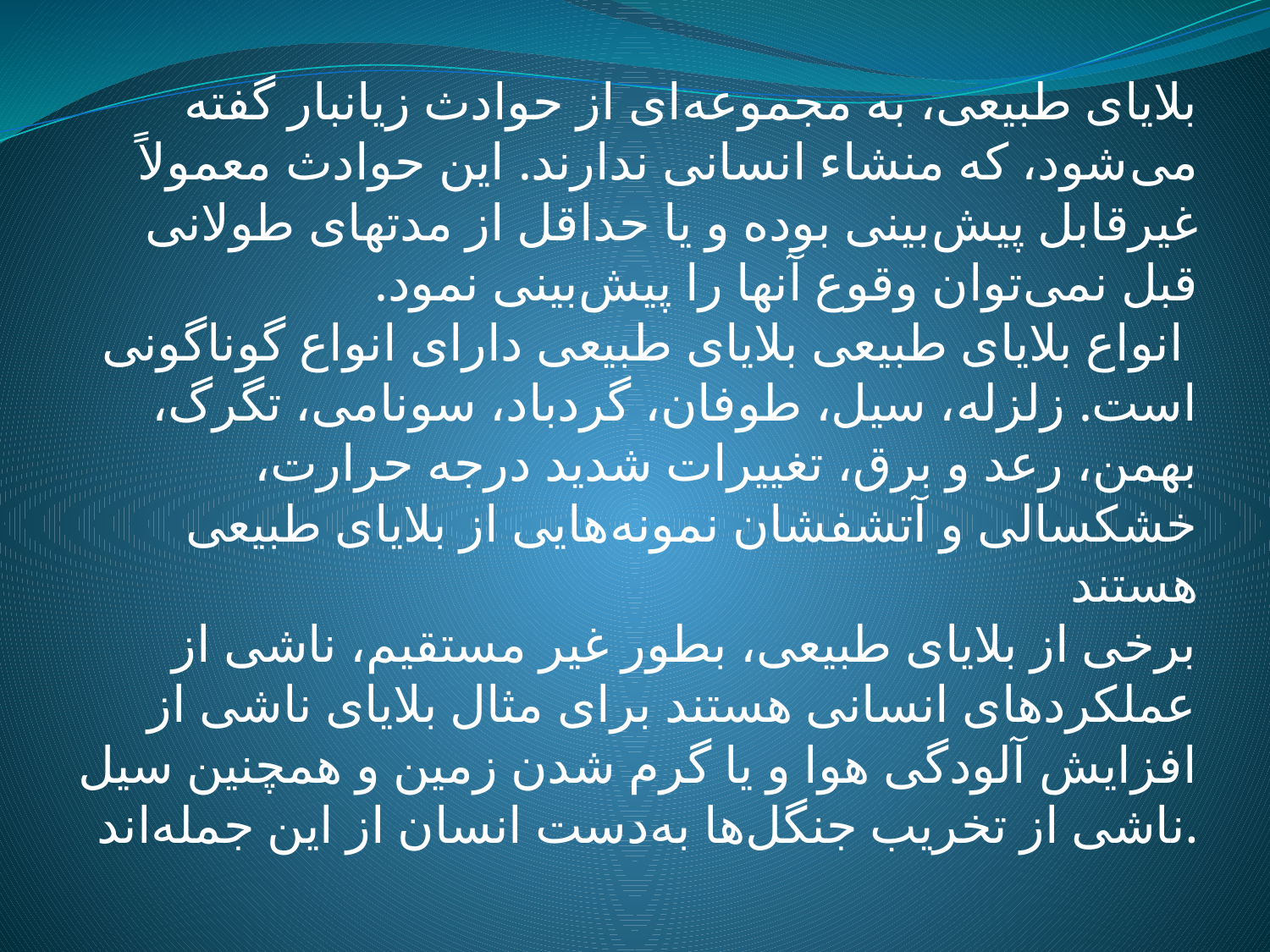

بلایای طبیعی، به مجموعه‌ای از حوادث زیانبار گفته می‌شود، که منشاء انسانی ندارند. این حوادث معمولاً غیرقابل پیش‌بینی بوده و یا حداقل از مدتهای طولانی قبل نمی‌توان وقوع آنها را پیش‌بینی نمود.
 انواع بلایای طبیعی بلایای طبیعی دارای انواع گوناگونی است. زلزله، سیل، طوفان، گردباد، سونامی، تگرگ، بهمن، رعد و برق، تغییرات شدید درجه حرارت، خشکسالی و آتشفشان نمونه‌هایی از بلایای طبیعی هستند
برخی از بلایای طبیعی، بطور غیر مستقیم، ناشی از عملکردهای انسانی هستند برای مثال بلایای ناشی از افزایش آلودگی هوا و یا گرم شدن زمین و همچنین سیل ناشی از تخریب جنگل‌ها به‌دست انسان از این جمله‌اند.